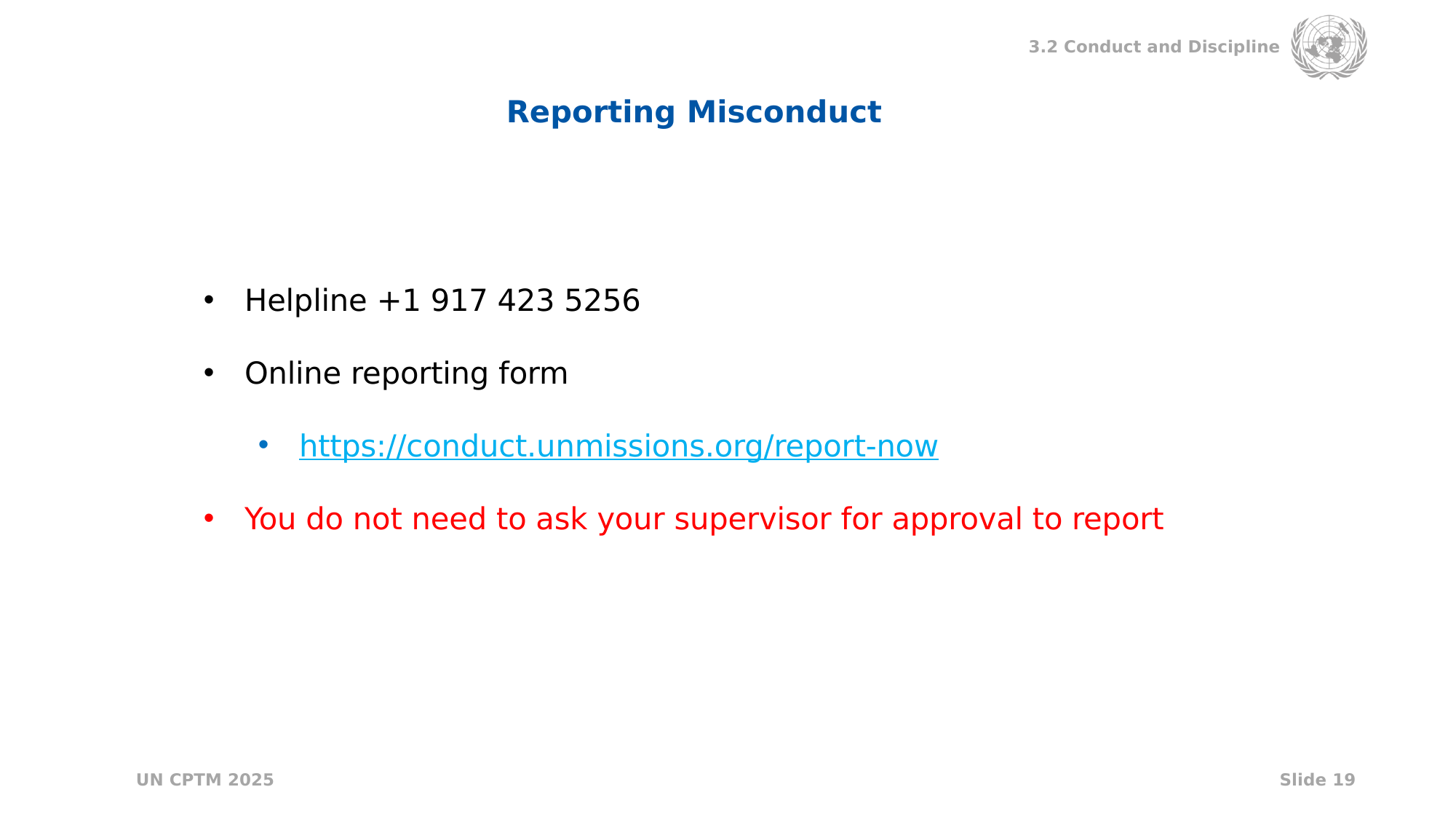

Reporting Misconduct
Helpline +1 917 423 5256
Online reporting form
https://conduct.unmissions.org/report-now
You do not need to ask your supervisor for approval to report